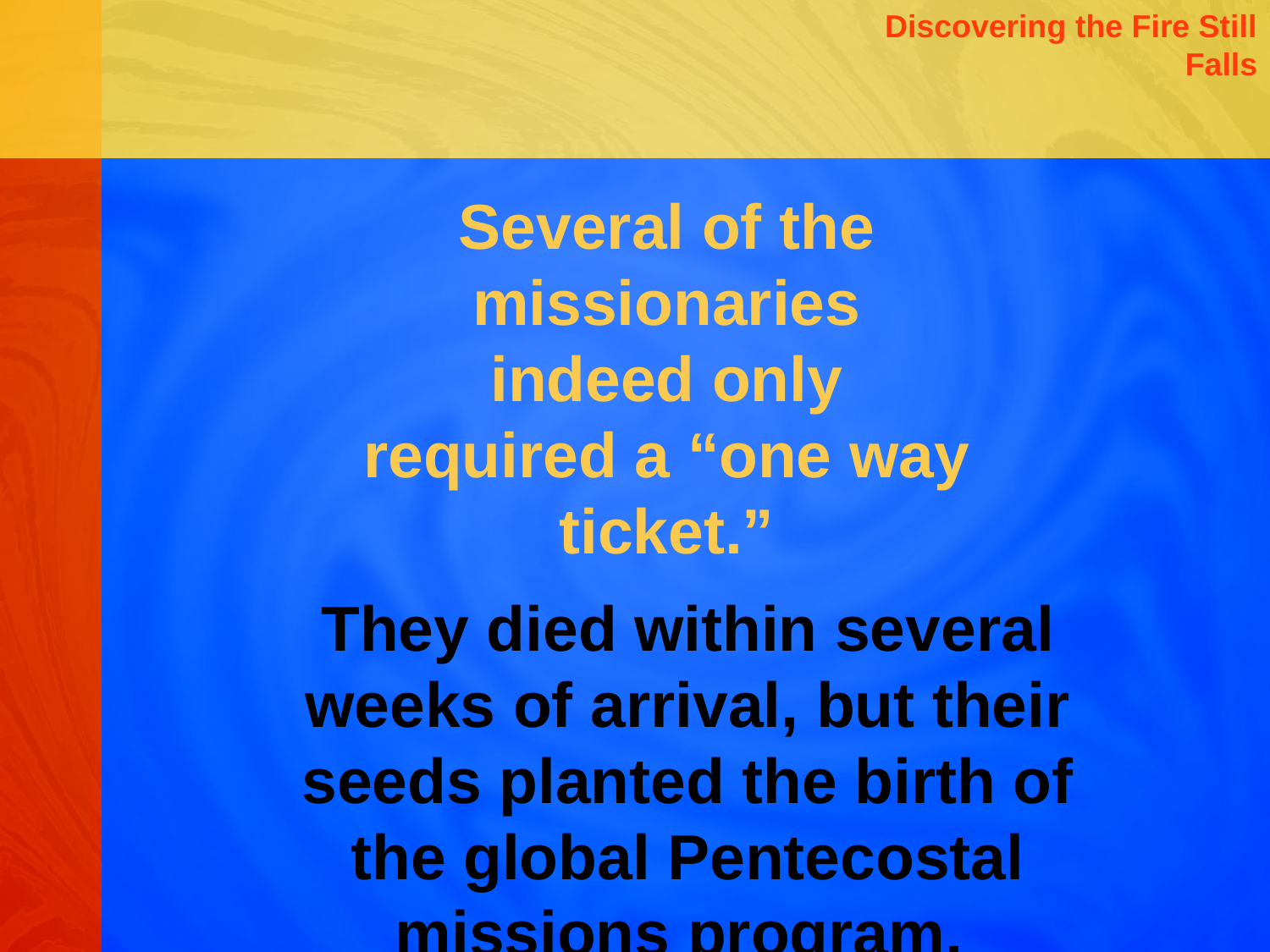

Discovering the Fire Still Falls
Several of the missionaries indeed only required a “one way ticket.”
They died within several weeks of arrival, but their seeds planted the birth of the global Pentecostal missions program.